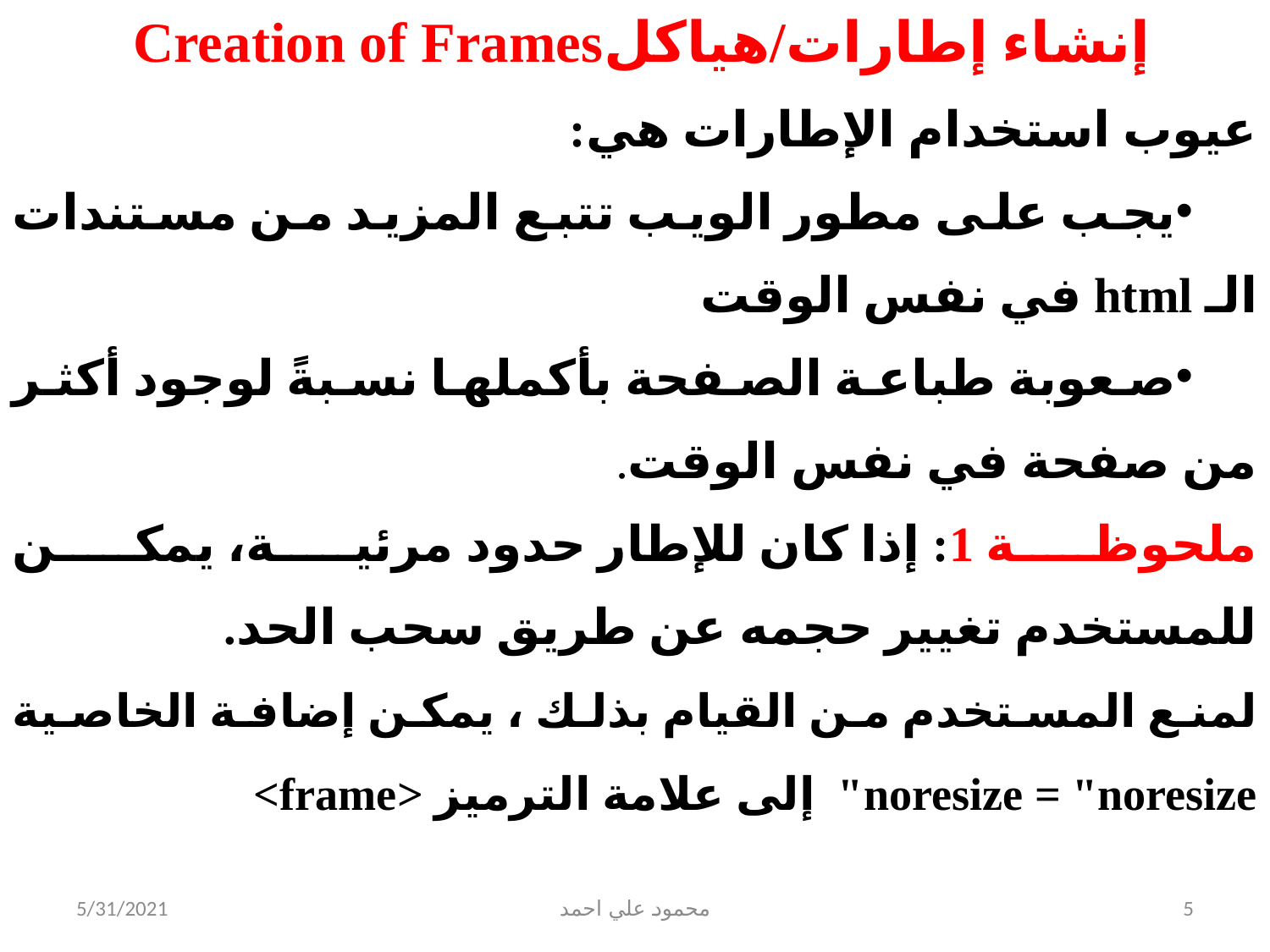

إنشاء إطارات/هياكلCreation of Frames
عيوب استخدام الإطارات هي:
يجب على مطور الويب تتبع المزيد من مستندات الـ html في نفس الوقت
صعوبة طباعة الصفحة بأكملها نسبةً لوجود أكثر من صفحة في نفس الوقت.
ملحوظة 1: إذا كان للإطار حدود مرئية، يمكن للمستخدم تغيير حجمه عن طريق سحب الحد.
لمنع المستخدم من القيام بذلك ، يمكن إضافة الخاصية noresize = "noresize"  إلى علامة الترميز <frame>
5/31/2021
محمود علي احمد
5